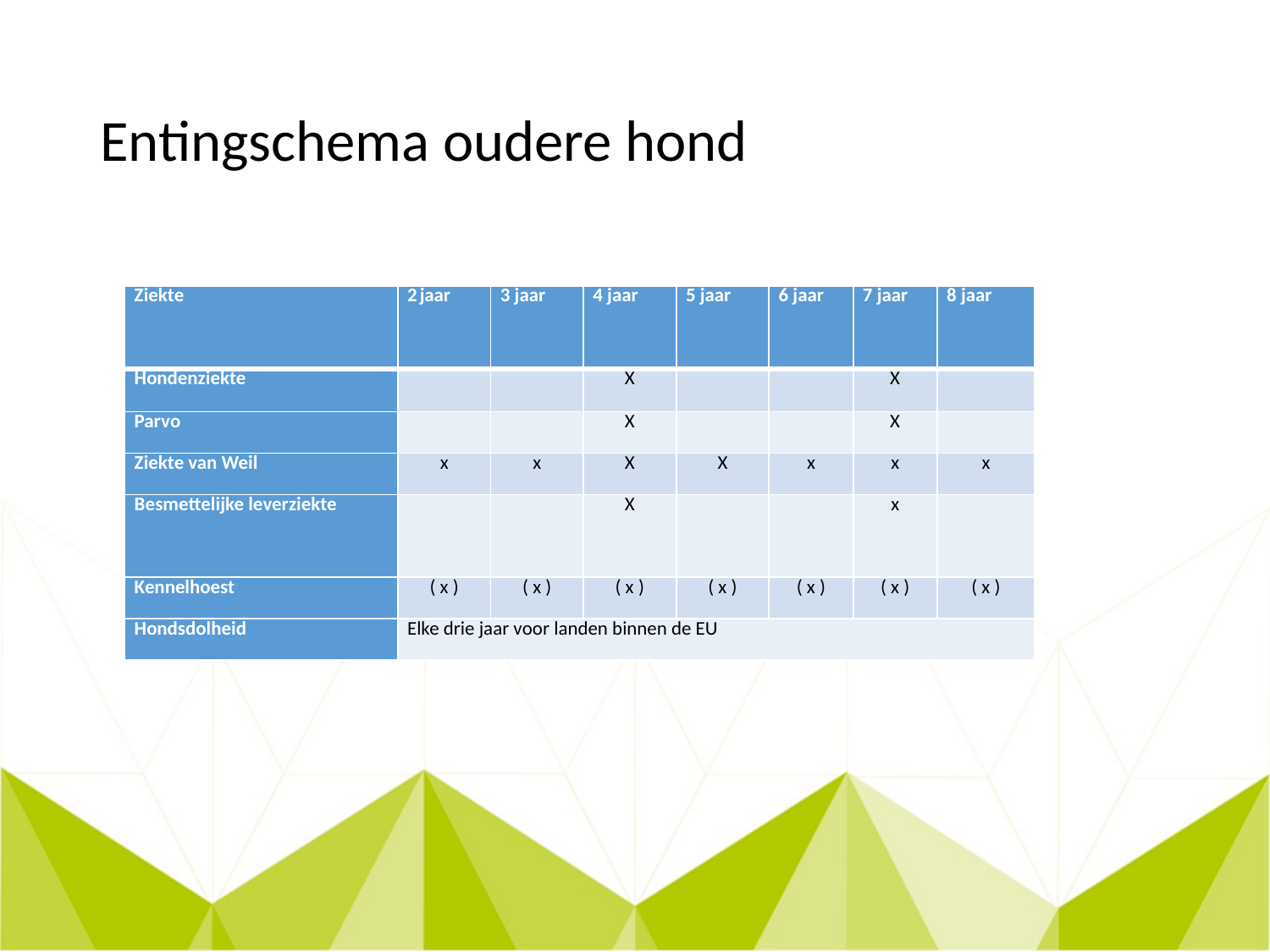

# Entingschema oudere hond
| Ziekte | 2 jaar | 3 jaar | 4 jaar | 5 jaar | 6 jaar | 7 jaar | 8 jaar |
| --- | --- | --- | --- | --- | --- | --- | --- |
| Hondenziekte |  |  | X |  |  | X |  |
| Parvo |  |  | X |  |  | X |  |
| Ziekte van Weil | x | x | X | X | x | x | x |
| Besmettelijke leverziekte |  |  | X |  |  | x |  |
| Kennelhoest | ( x ) | ( x ) | ( x ) | ( x ) | ( x ) | ( x ) | ( x ) |
| Hondsdolheid | Elke drie jaar voor landen binnen de EU |  |  |  |  |  |  |